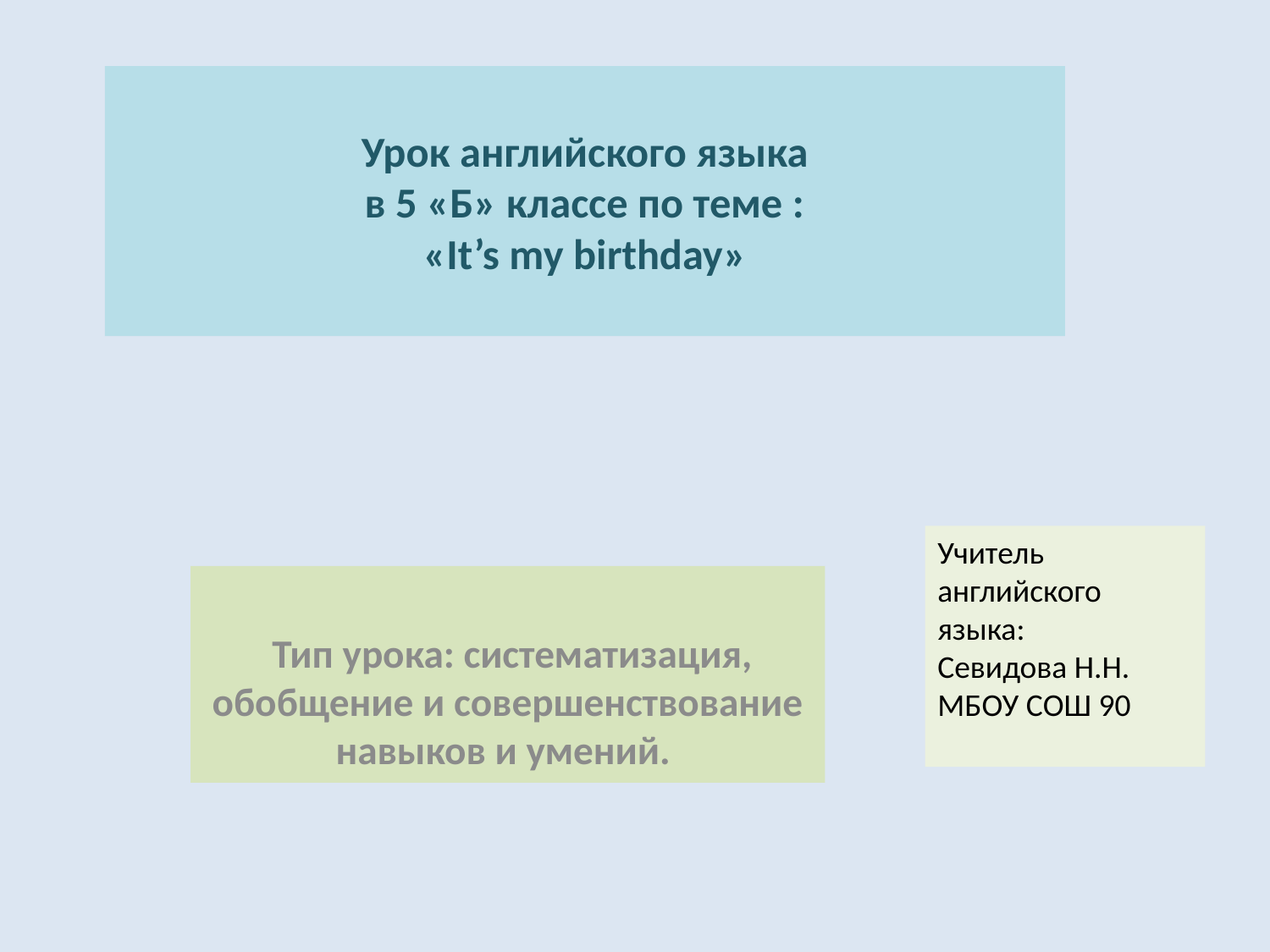

# Урок английского языка в 5 «Б» классе по теме : «It’s my birthday»
Учитель английского языка:
Севидова Н.Н.
МБОУ СОШ 90

 Тип урока: систематизация, обобщение и совершенствование навыков и умений.